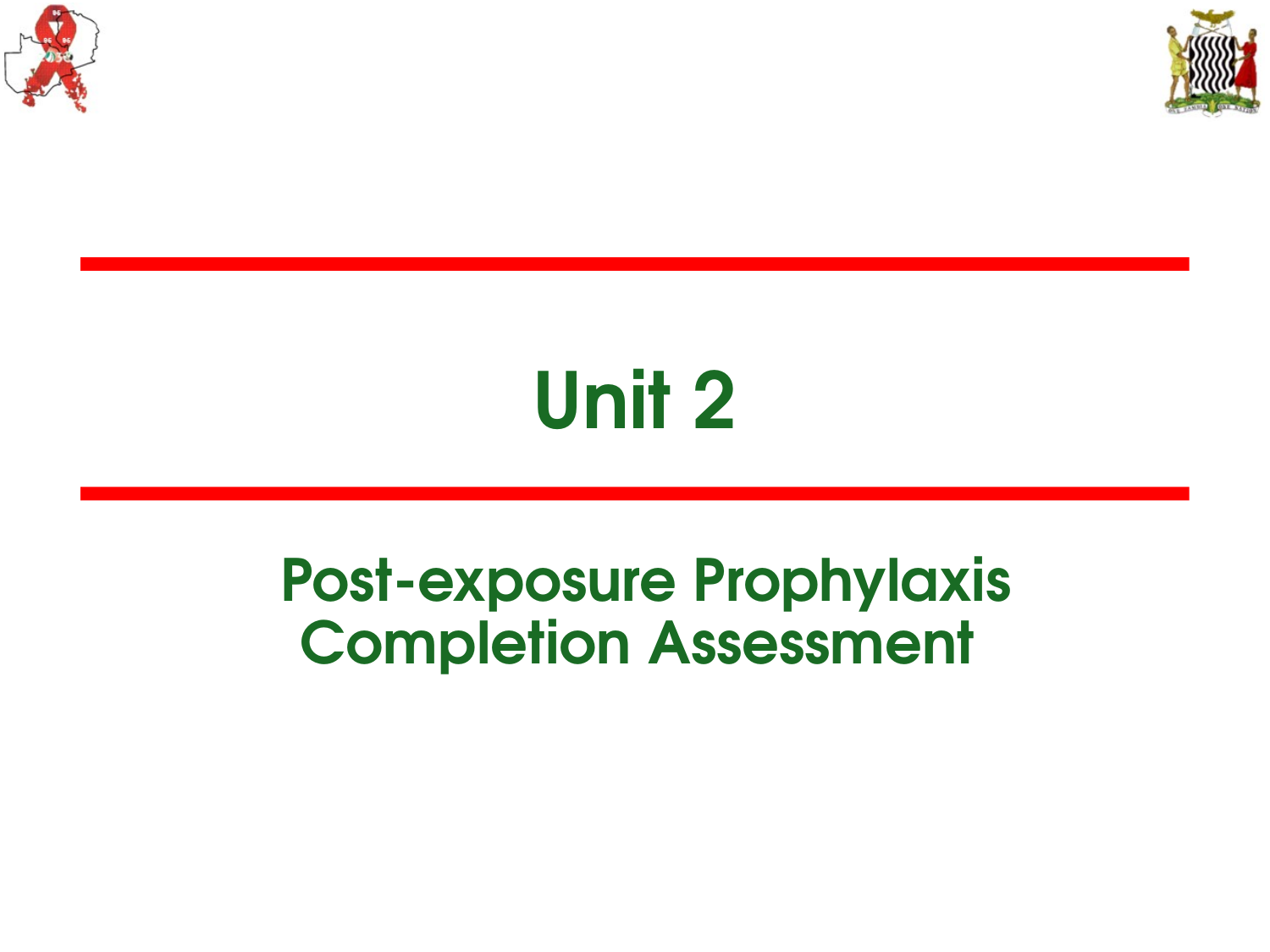

# Unit 2
Post-exposure Prophylaxis Completion Assessment